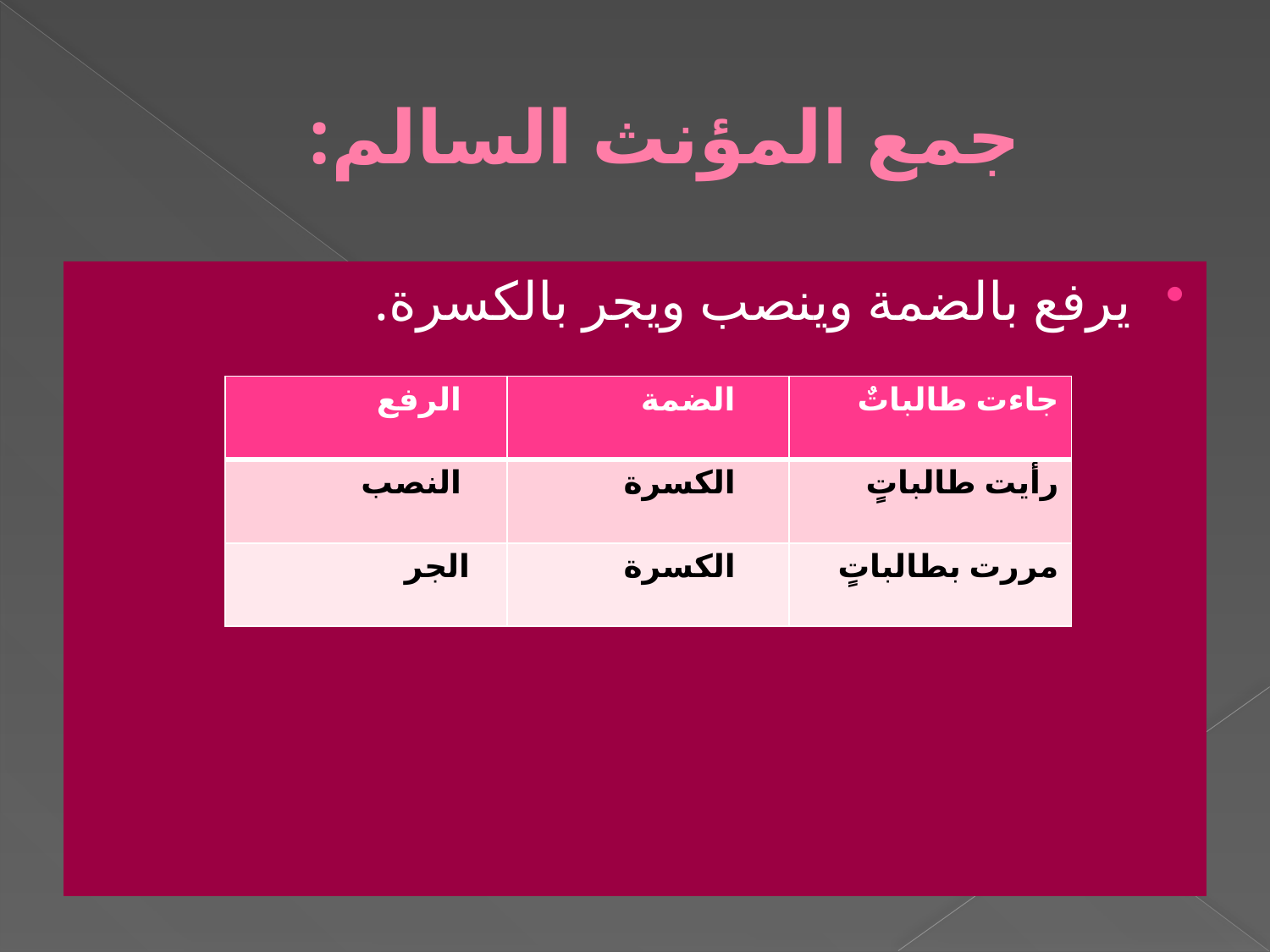

# جمع المؤنث السالم:
يرفع بالضمة وينصب ويجر بالكسرة.

| الرفع | الضمة | جاءت طالباتٌ |
| --- | --- | --- |
| النصب | الكسرة | رأيت طالباتٍ |
| الجر | الكسرة | مررت بطالباتٍ |